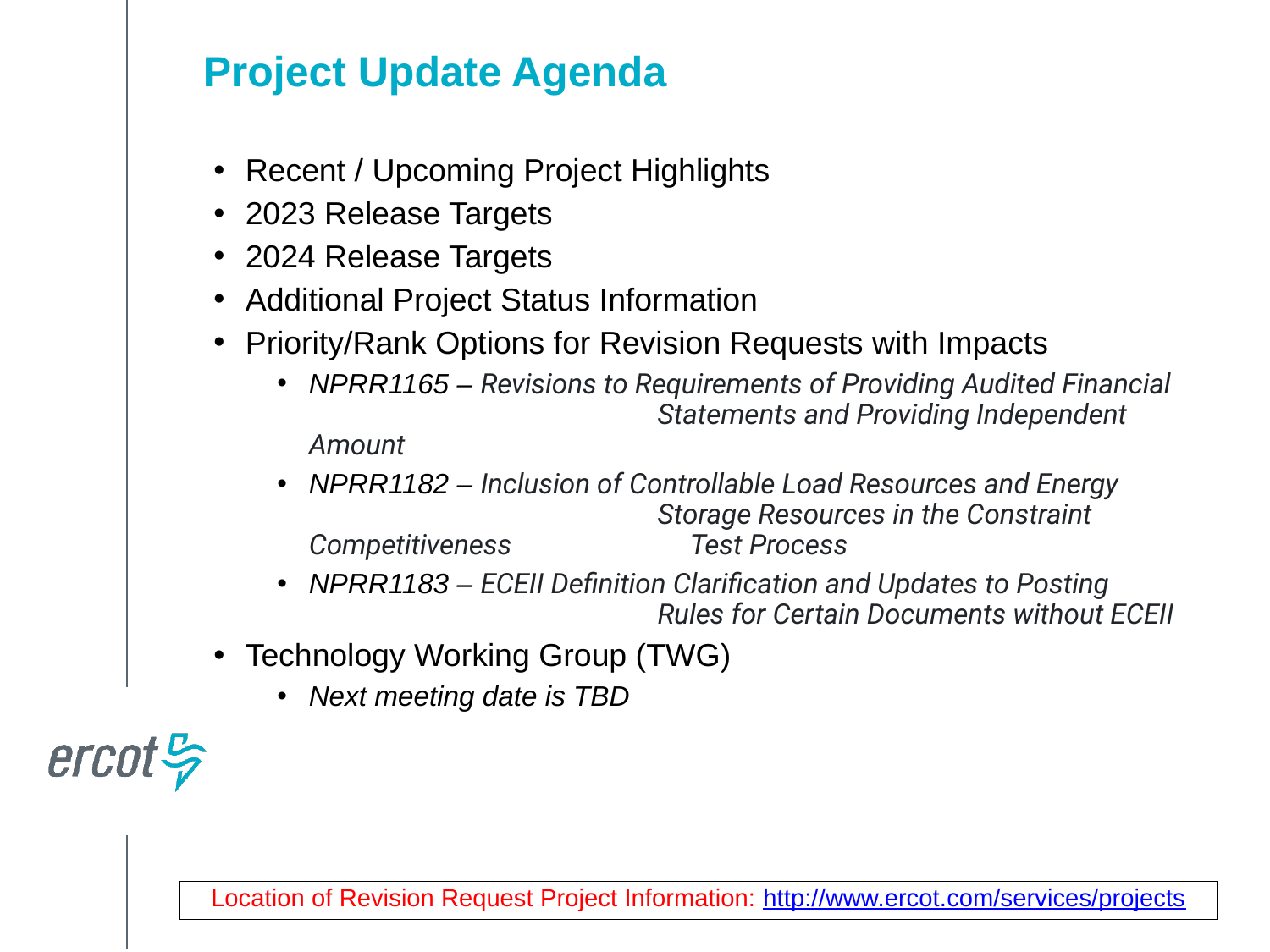

Project Update Agenda
Recent / Upcoming Project Highlights
2023 Release Targets
2024 Release Targets
Additional Project Status Information
Priority/Rank Options for Revision Requests with Impacts
NPRR1165 – Revisions to Requirements of Providing Audited Financial 			Statements and Providing Independent Amount
NPRR1182 – Inclusion of Controllable Load Resources and Energy 			Storage Resources in the Constraint Competitiveness 			Test Process
NPRR1183 – ECEII Definition Clarification and Updates to Posting 			Rules for Certain Documents without ECEII
Technology Working Group (TWG)
Next meeting date is TBD
Location of Revision Request Project Information: http://www.ercot.com/services/projects